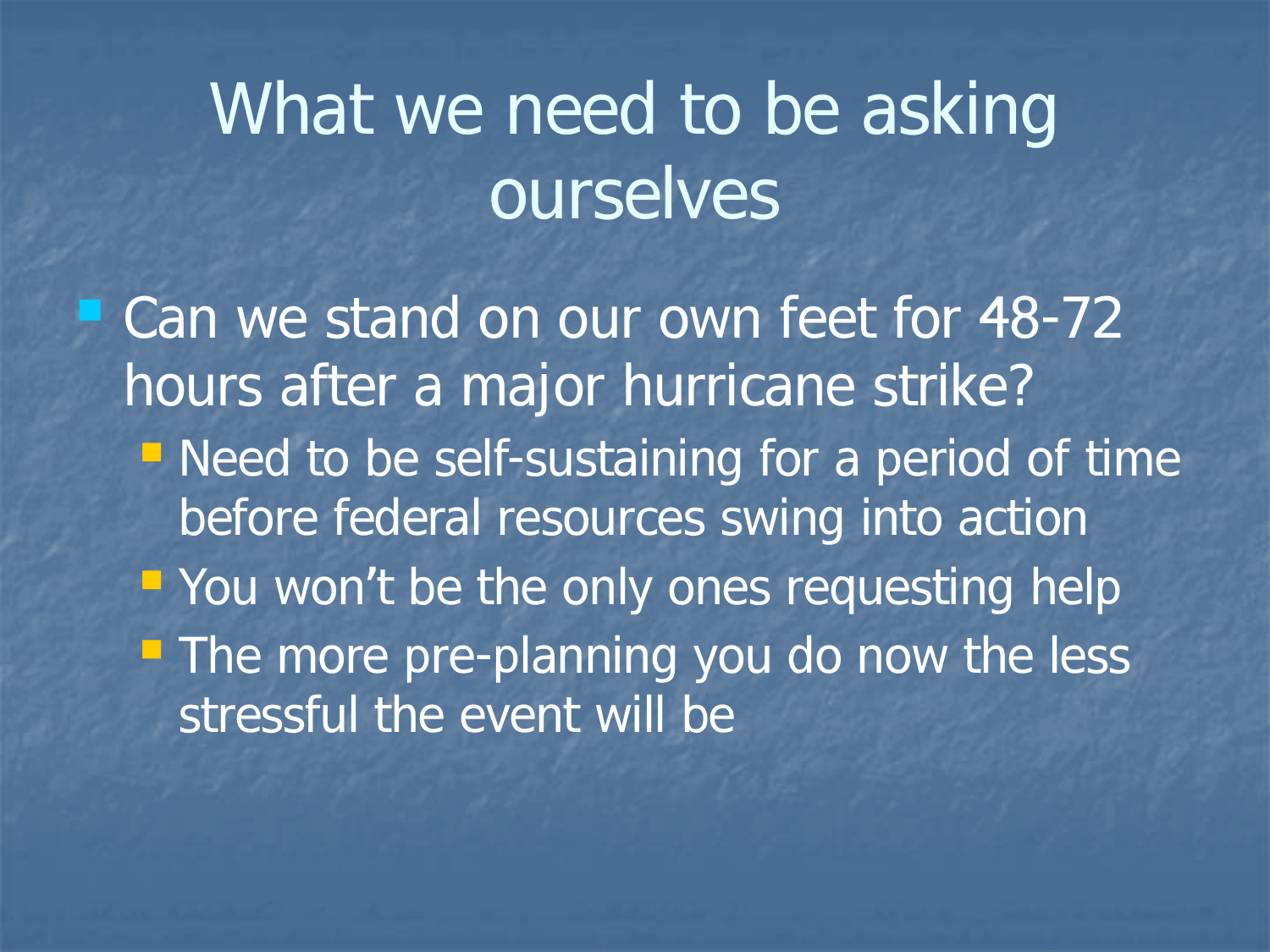

# What we need to be asking ourselves
Can we stand on our own feet for 48-72 hours after a major hurricane strike?
Need to be self-sustaining for a period of time before federal resources swing into action
You won’t be the only ones requesting help
The more pre-planning you do now the less stressful the event will be